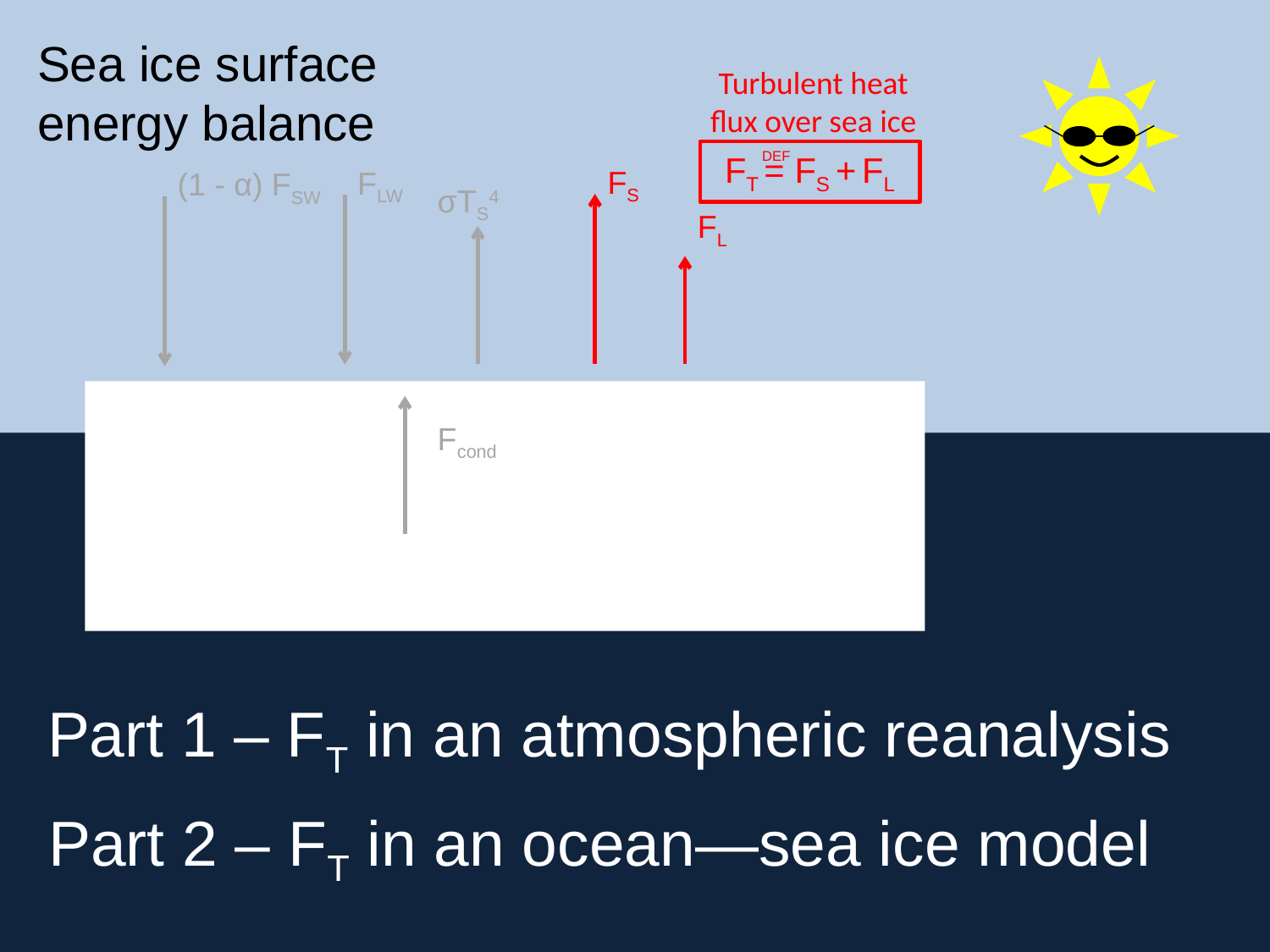

Sea ice surface energy balance
Turbulent heat flux over sea ice

FT = FS + FL
DEF

FS
FLW
(1 - α) FSW
σTS4
FL

Fcond

Part 1 – FT in an atmospheric reanalysis
Part 2 – FT in an ocean—sea ice model